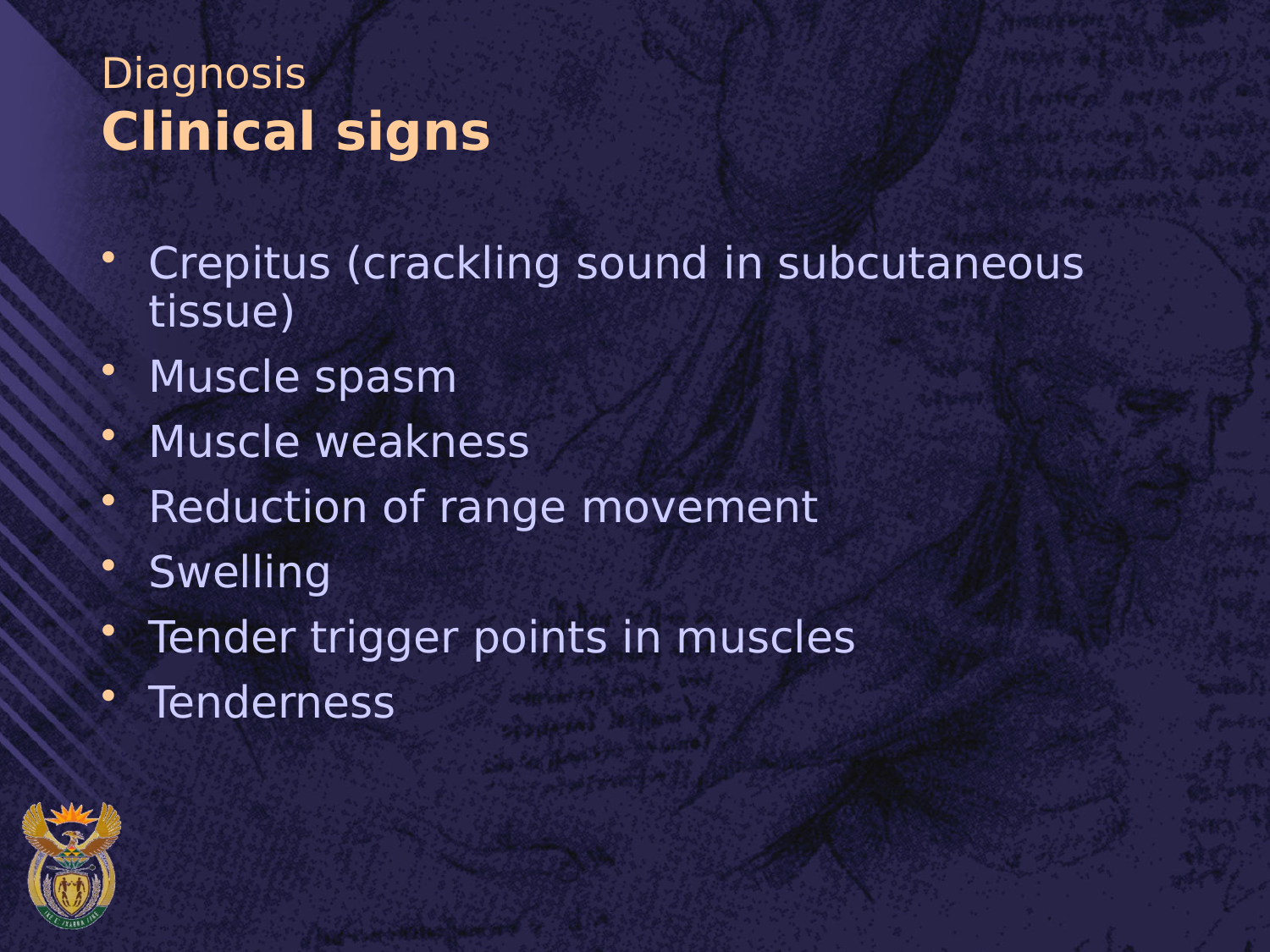

# Diagnosis Clinical signs
Crepitus (crackling sound in subcutaneous tissue)
Muscle spasm
Muscle weakness
Reduction of range movement
Swelling
Tender trigger points in muscles
Tenderness